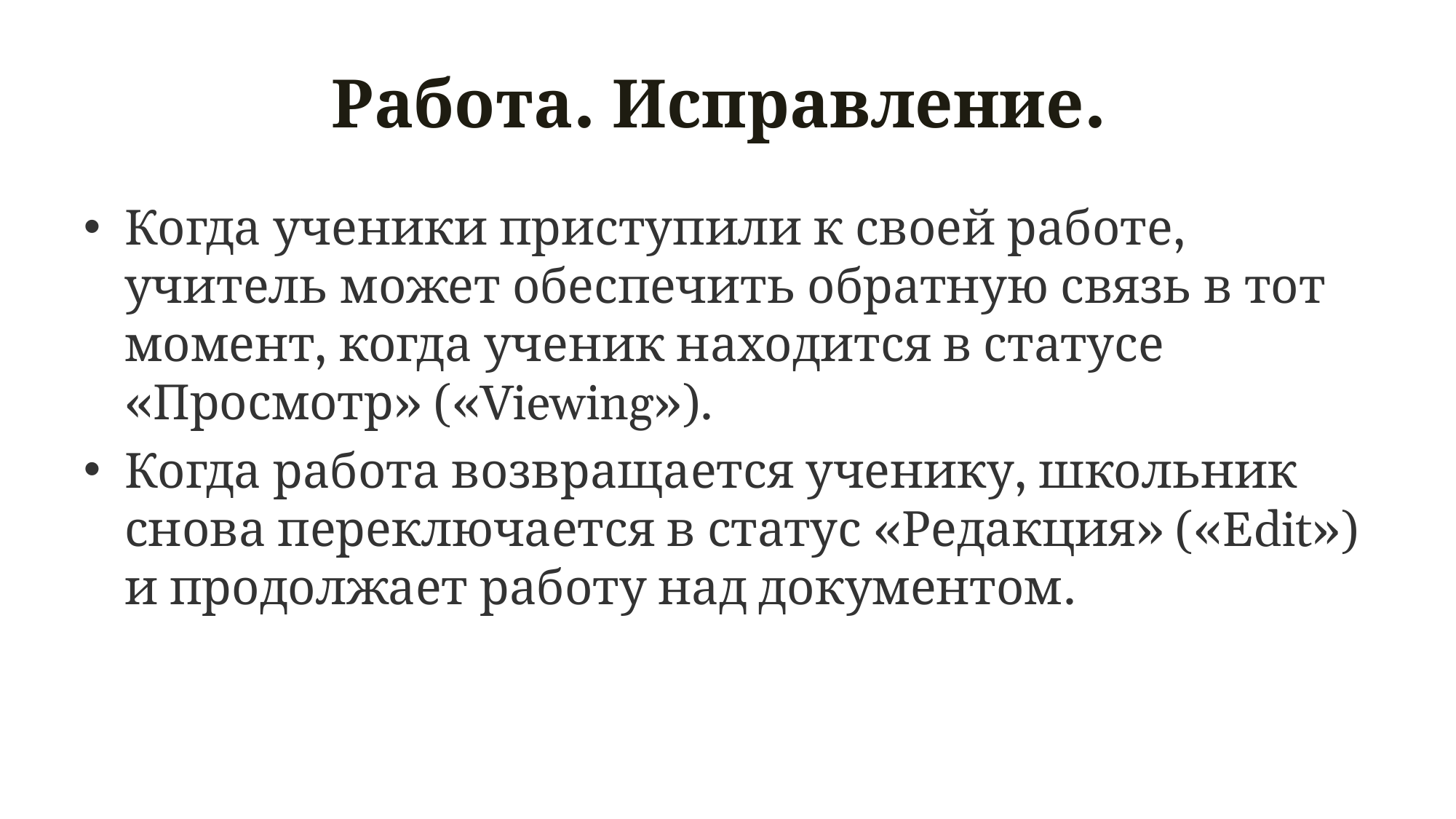

# Работа. Исправление.
Когда ученики приступили к своей работе, учитель может обеспечить обратную связь в тот момент, когда ученик находится в статусе «Просмотр» («Viewing»).
Когда работа возвращается ученику, школьник снова переключается в статус «Редакция» («Edit») и продолжает работу над документом.